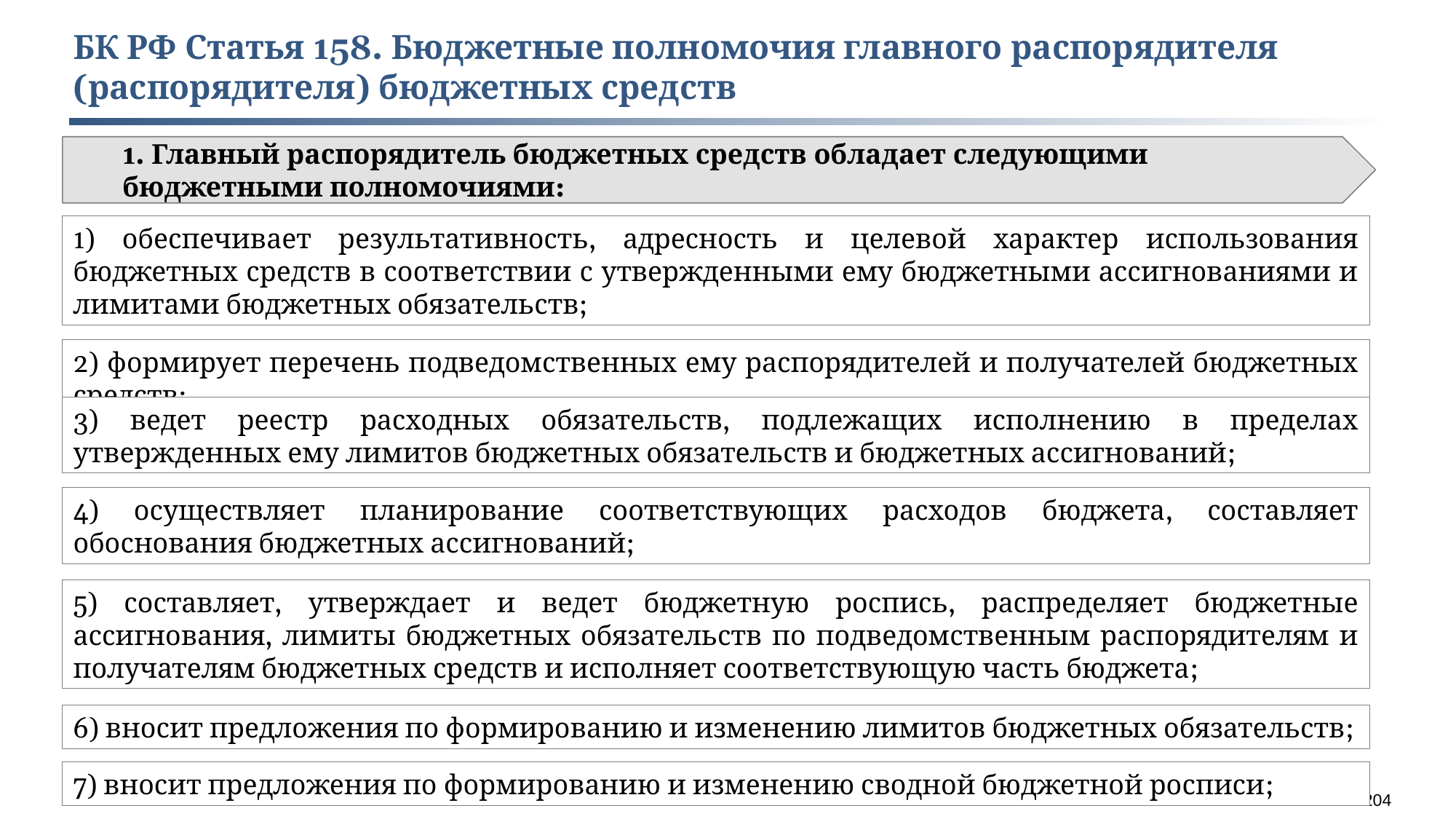

БК РФ Статья 158. Бюджетные полномочия главного распорядителя (распорядителя) бюджетных средств
1. Главный распорядитель бюджетных средств обладает следующими бюджетными полномочиями:
1) обеспечивает результативность, адресность и целевой характер использования бюджетных средств в соответствии с утвержденными ему бюджетными ассигнованиями и лимитами бюджетных обязательств;
2) формирует перечень подведомственных ему распорядителей и получателей бюджетных средств;
3) ведет реестр расходных обязательств, подлежащих исполнению в пределах утвержденных ему лимитов бюджетных обязательств и бюджетных ассигнований;
4) осуществляет планирование соответствующих расходов бюджета, составляет обоснования бюджетных ассигнований;
5) составляет, утверждает и ведет бюджетную роспись, распределяет бюджетные ассигнования, лимиты бюджетных обязательств по подведомственным распорядителям и получателям бюджетных средств и исполняет соответствующую часть бюджета;
6) вносит предложения по формированию и изменению лимитов бюджетных обязательств;
7) вносит предложения по формированию и изменению сводной бюджетной росписи;